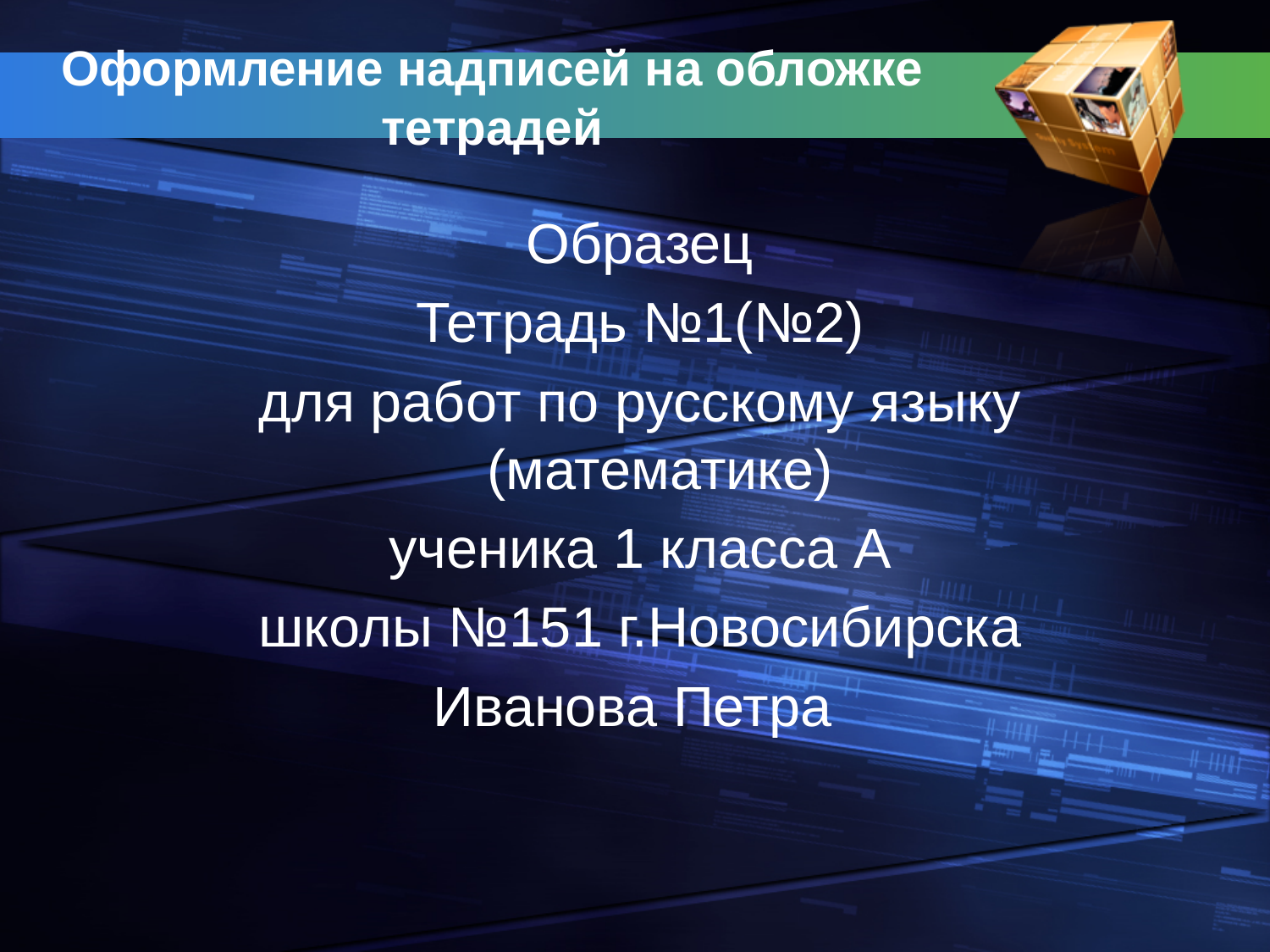

# Оформление надписей на обложке тетрадей
Образец
Тетрадь №1(№2)
для работ по русскому языку (математике)
ученика 1 класса А
школы №151 г.Новосибирска
Иванова Петра